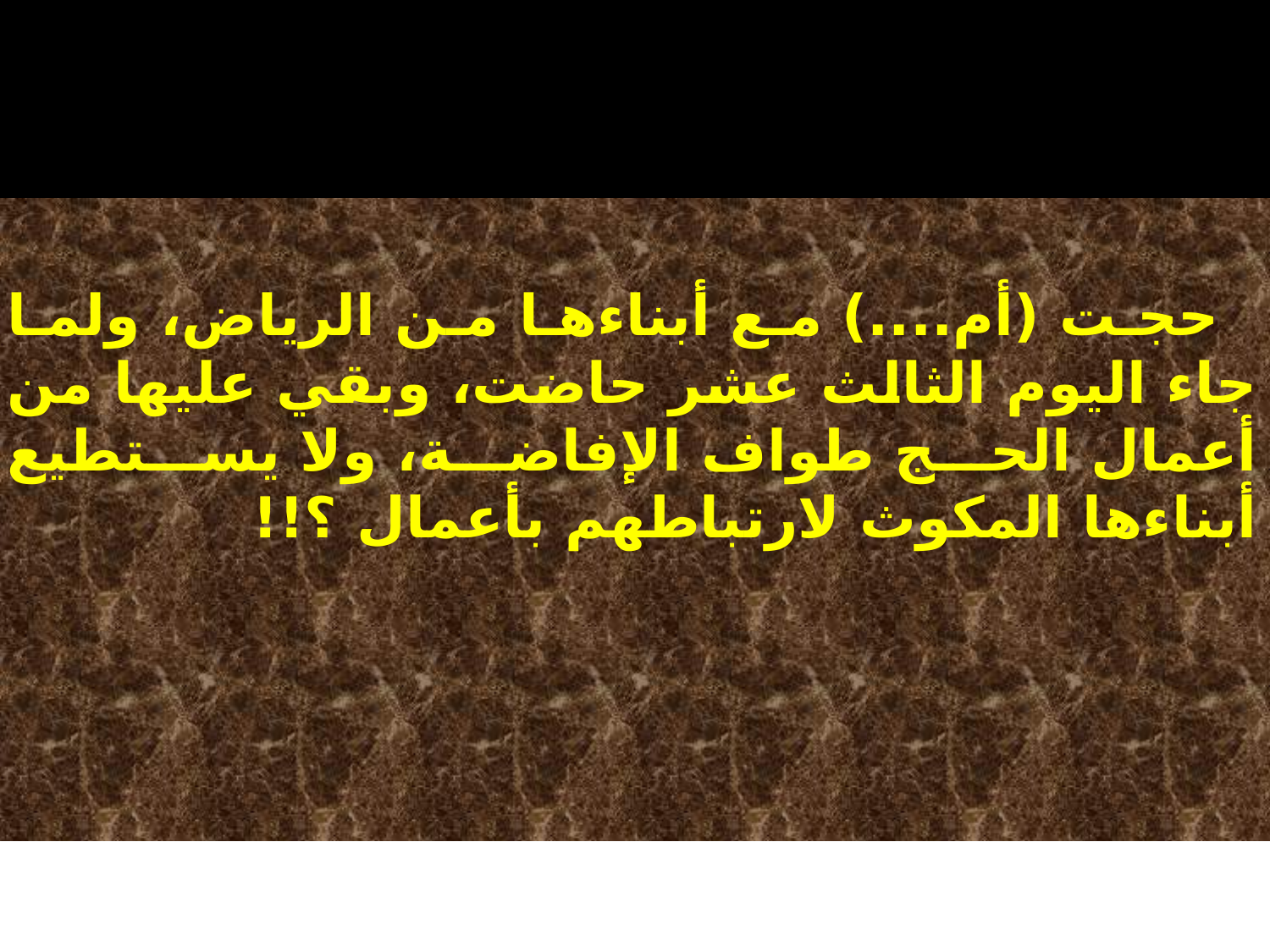

حجت (أم....) مع أبناءها من الرياض، ولما جاء اليوم الثالث عشر حاضت، وبقي عليها من أعمال الحج طواف الإفاضة، ولا يستطيع أبناءها المكوث لارتباطهم بأعمال ؟!!